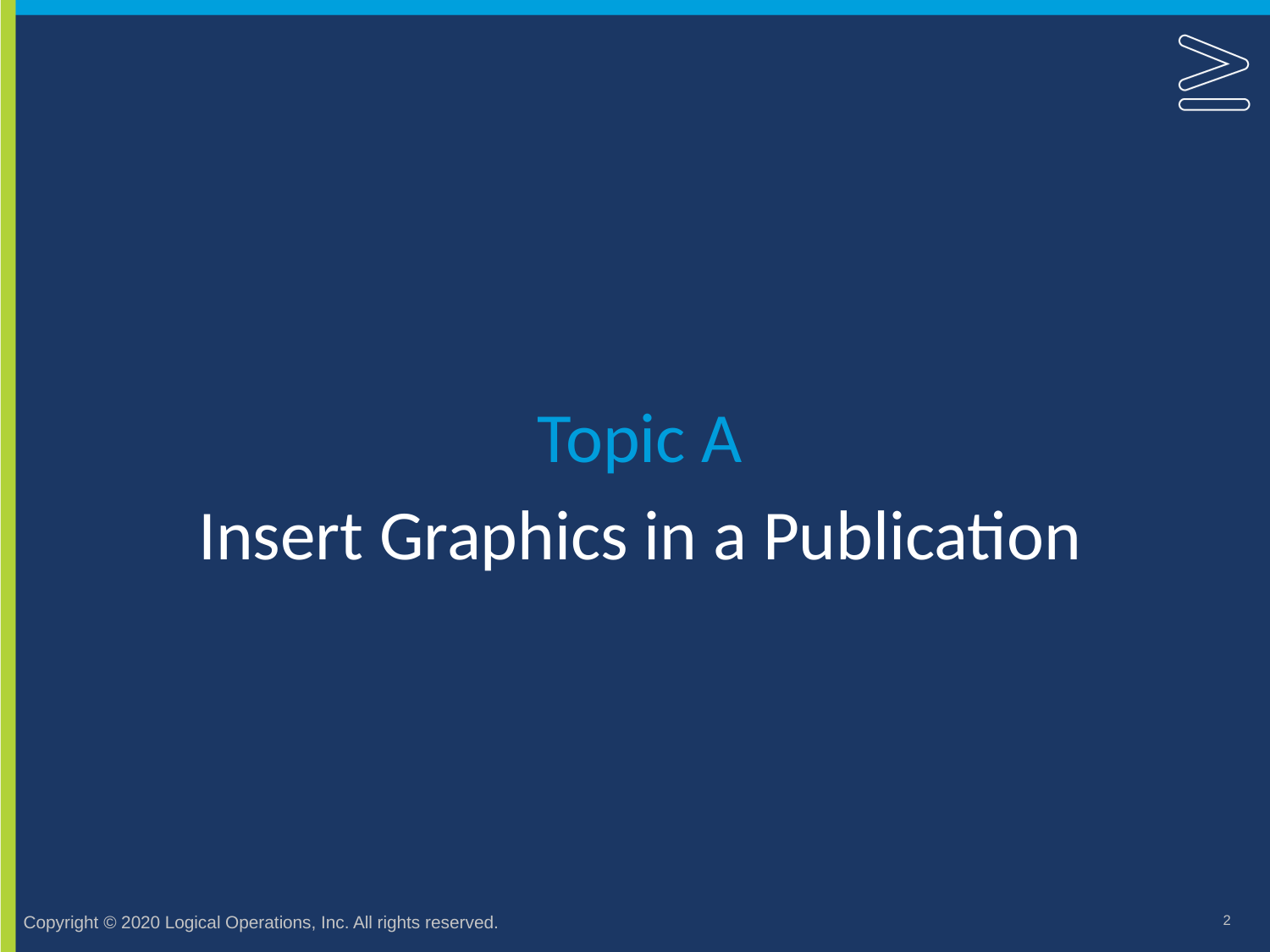

Topic A
# Insert Graphics in a Publication
2